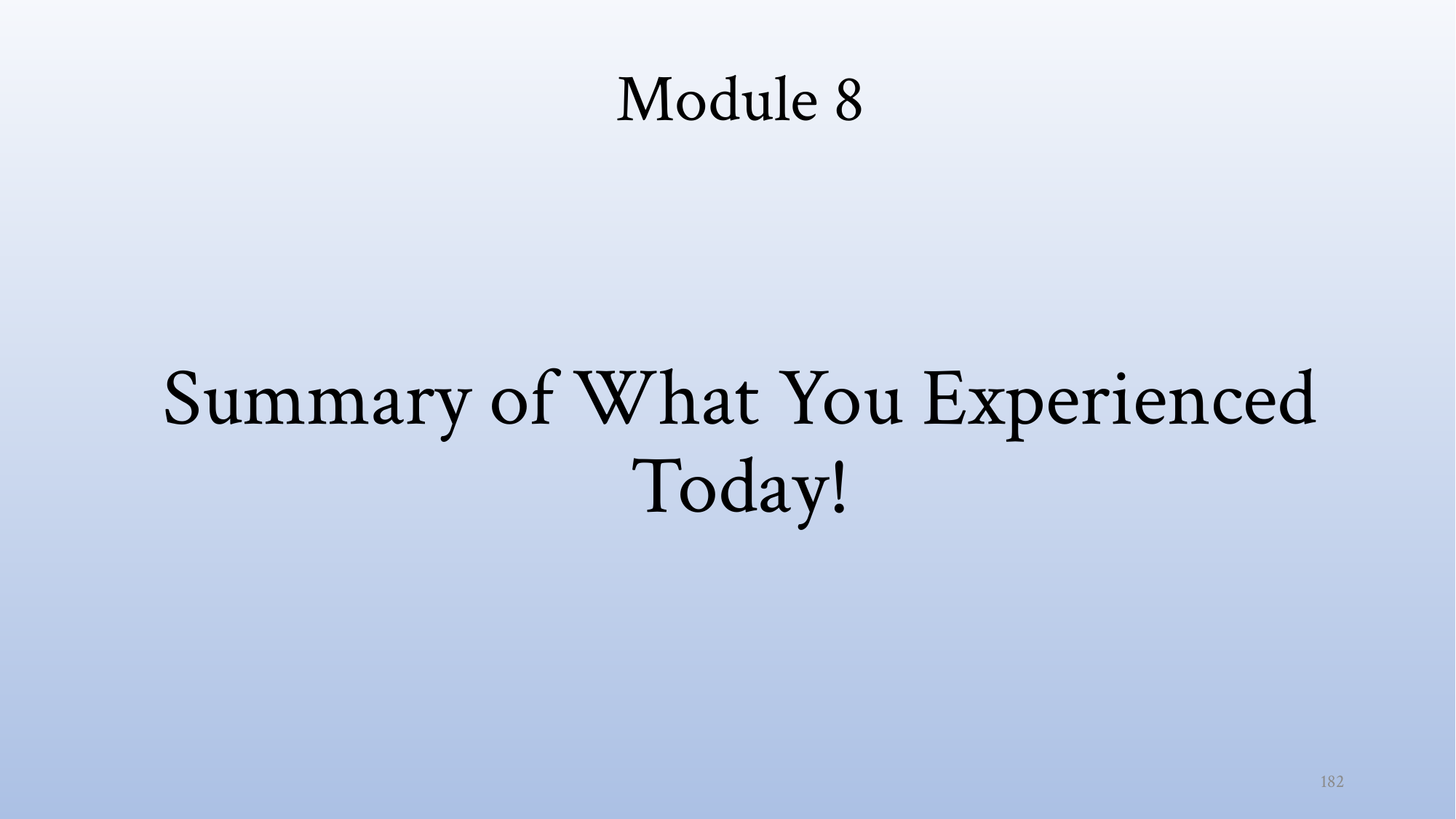

Module 8
Summary of What You Experienced Today!
182